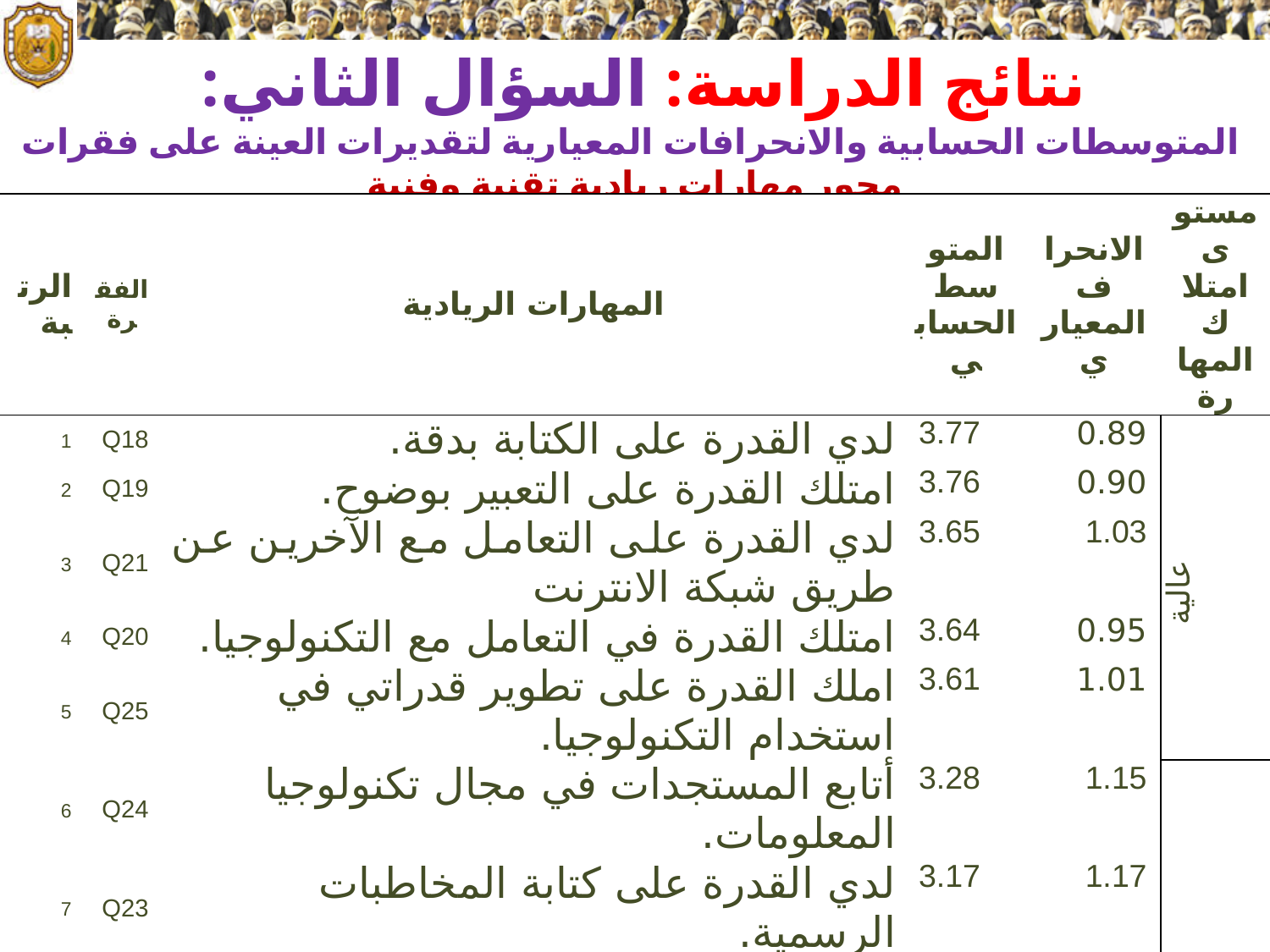

# نتائج الدراسة: السؤال الثاني: المتوسطات الحسابية والانحرافات المعيارية لتقديرات العينة على فقرات محور مهارات ريادية تقنية وفنية
| الرتبة | الفقرة | المهارات الريادية | المتوسط الحسابي | الانحراف المعياري | مستوى امتلاك المهارة |
| --- | --- | --- | --- | --- | --- |
| 1 | Q18 | لدي القدرة على الكتابة بدقة. | 3.77 | 0.89 | عالية |
| 2 | Q19 | امتلك القدرة على التعبير بوضوح. | 3.76 | 0.90 |  |
| 3 | Q21 | لدي القدرة على التعامل مع الآخرين عن طريق شبكة الانترنت | 3.65 | 1.03 |  |
| 4 | Q20 | امتلك القدرة في التعامل مع التكنولوجيا. | 3.64 | 0.95 |  |
| 5 | Q25 | املك القدرة على تطوير قدراتي في استخدام التكنولوجيا. | 3.61 | 1.01 |  |
| 6 | Q24 | أتابع المستجدات في مجال تكنولوجيا المعلومات. | 3.28 | 1.15 | متوسطة |
| 7 | Q23 | لدي القدرة على كتابة المخاطبات الرسمية. | 3.17 | 1.17 |  |
| 8 | Q22 | لدي القدرة على عمل الأرشفة الالكترونية | 2.96 | 1.23 |  |
| 9 | Q27 | لدي القدرة على تصميم مشاريع إنتاجية. | 2.87 | 1.25 |  |
| 10 | Q29 | لدي القدرة على تسويق منتجات عن طريق الشبكات الإلكترونية. | 2.75 | 1.33 |  |
| 11 | Q26 | لدي القدرة على تصميم مواقع الكترونية لأعمال تجارية | 2.60 | 1.32 |  |
| 12 | Q28 | لدي القدرة على البرمجة الالكترونية لإعمال تجارية. | 2.59 | 1.31 |  |
| المجموع الكلي |  |  | 3.23 | 0.80 | متوسطة |